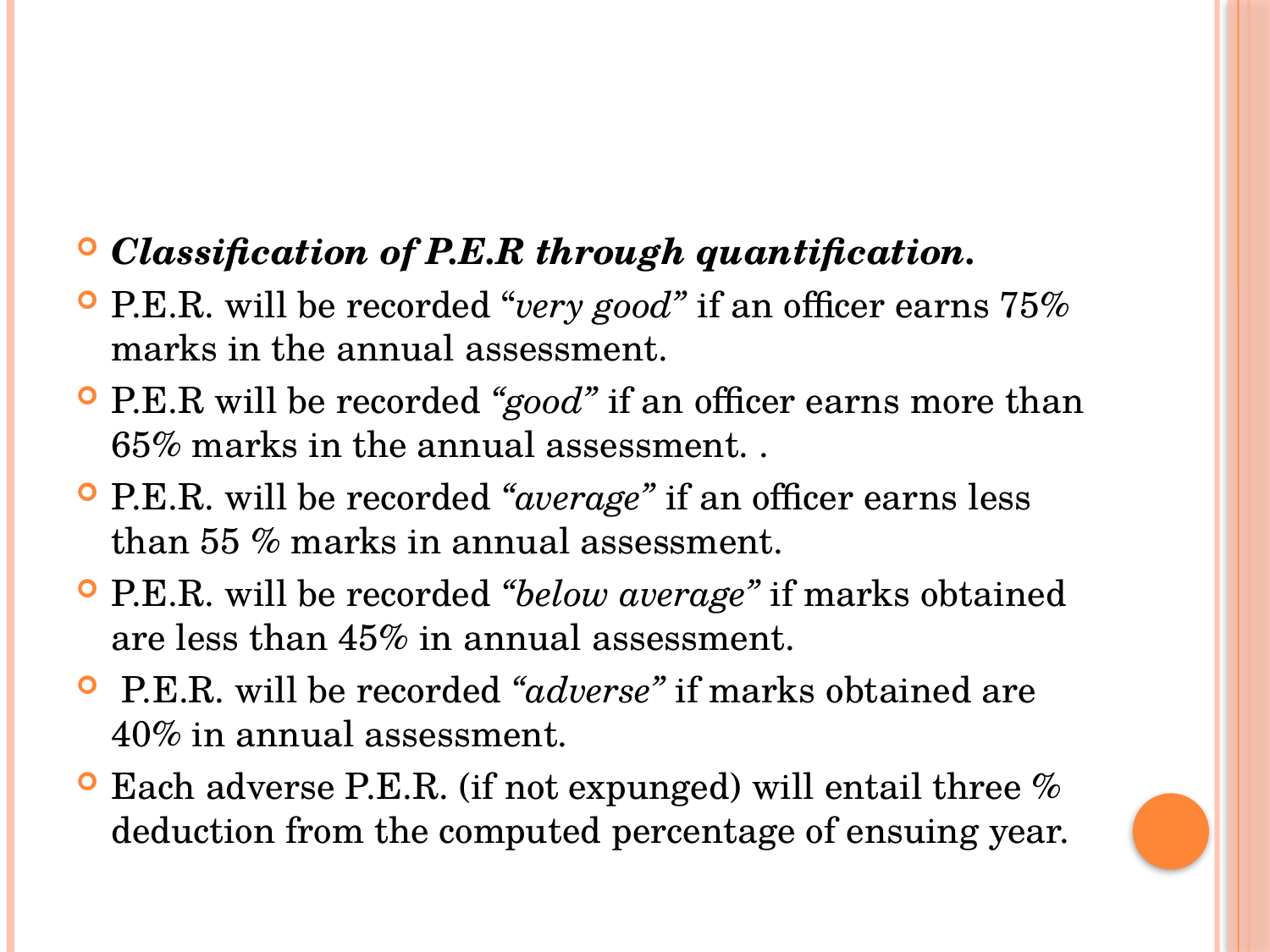

#
Classification of P.E.R through quantification.
P.E.R. will be recorded “very good” if an officer earns 75% marks in the annual assessment.
P.E.R will be recorded “good” if an officer earns more than 65% marks in the annual assessment. .
P.E.R. will be recorded “average” if an officer earns less than 55 % marks in annual assessment.
P.E.R. will be recorded “below average” if marks obtained are less than 45% in annual assessment.
 P.E.R. will be recorded “adverse” if marks obtained are 40% in annual assessment.
Each adverse P.E.R. (if not expunged) will entail three % deduction from the computed percentage of ensuing year.